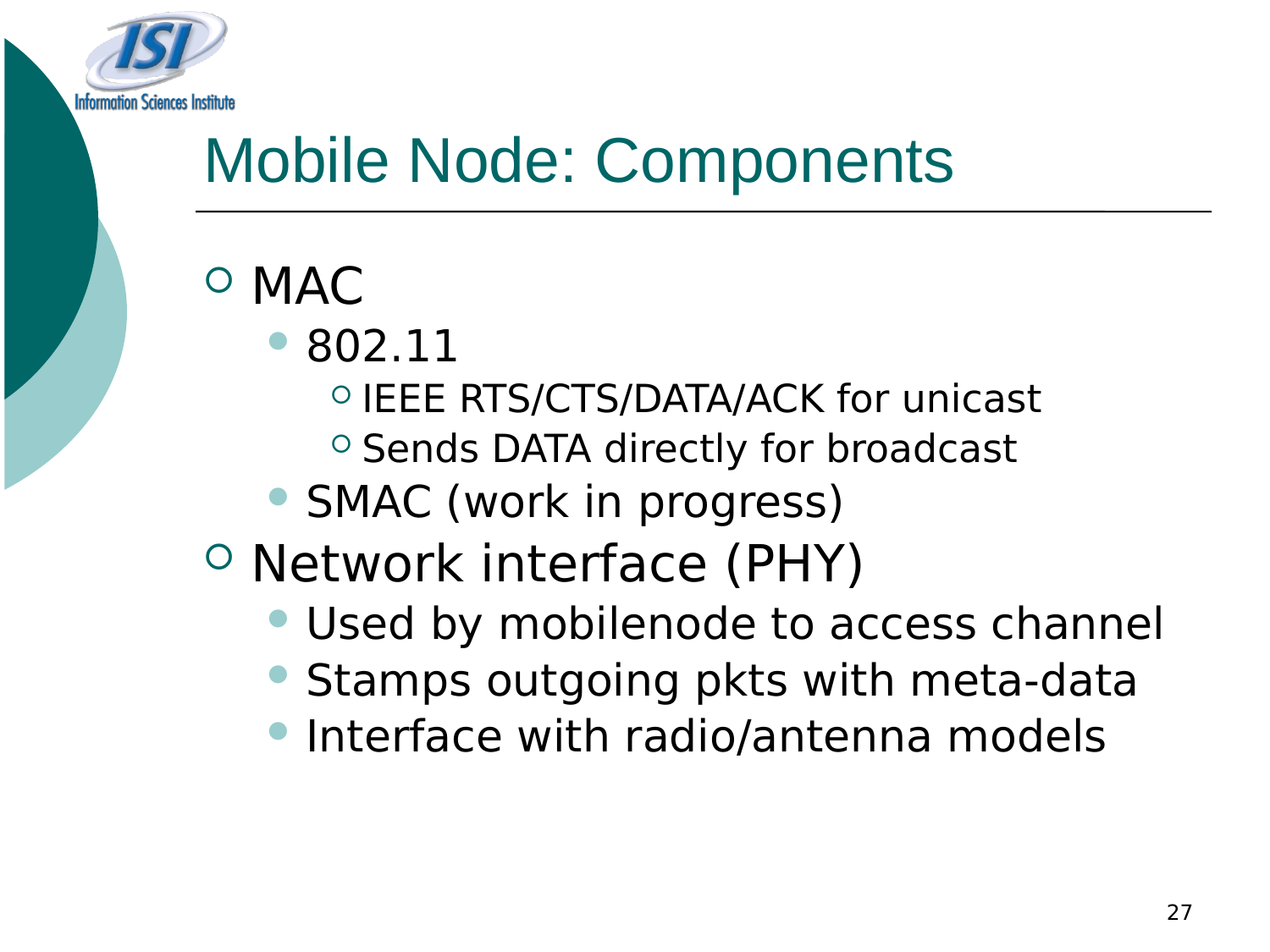

# Mobile Node: Components
MAC
802.11
IEEE RTS/CTS/DATA/ACK for unicast
Sends DATA directly for broadcast
SMAC (work in progress)
Network interface (PHY)
Used by mobilenode to access channel
Stamps outgoing pkts with meta-data
Interface with radio/antenna models

27